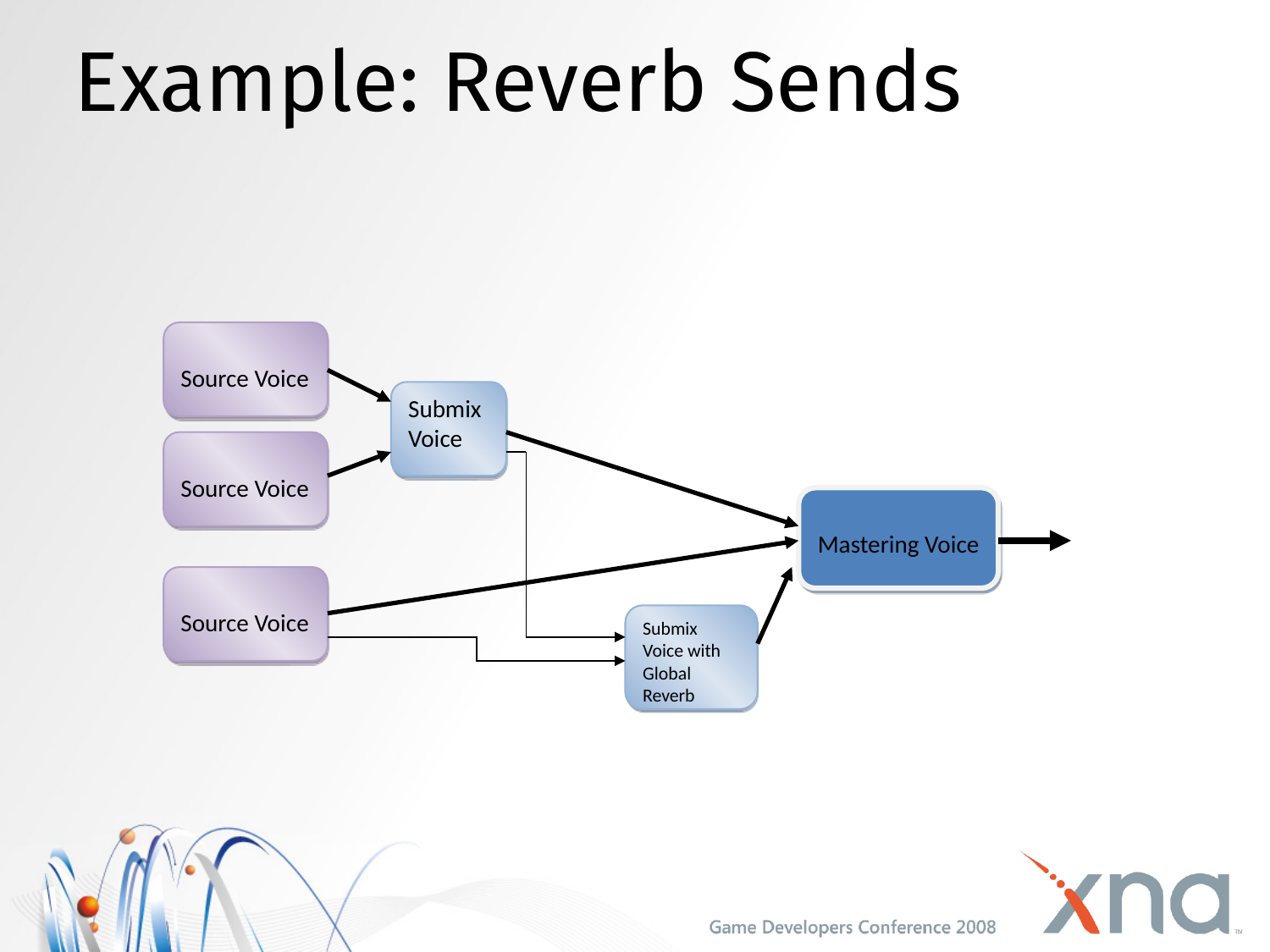

# Example: Reverb Sends

Source Voice
Submix Voice

Source Voice

Mastering Voice

Source Voice
Submix Voice with
Global Reverb